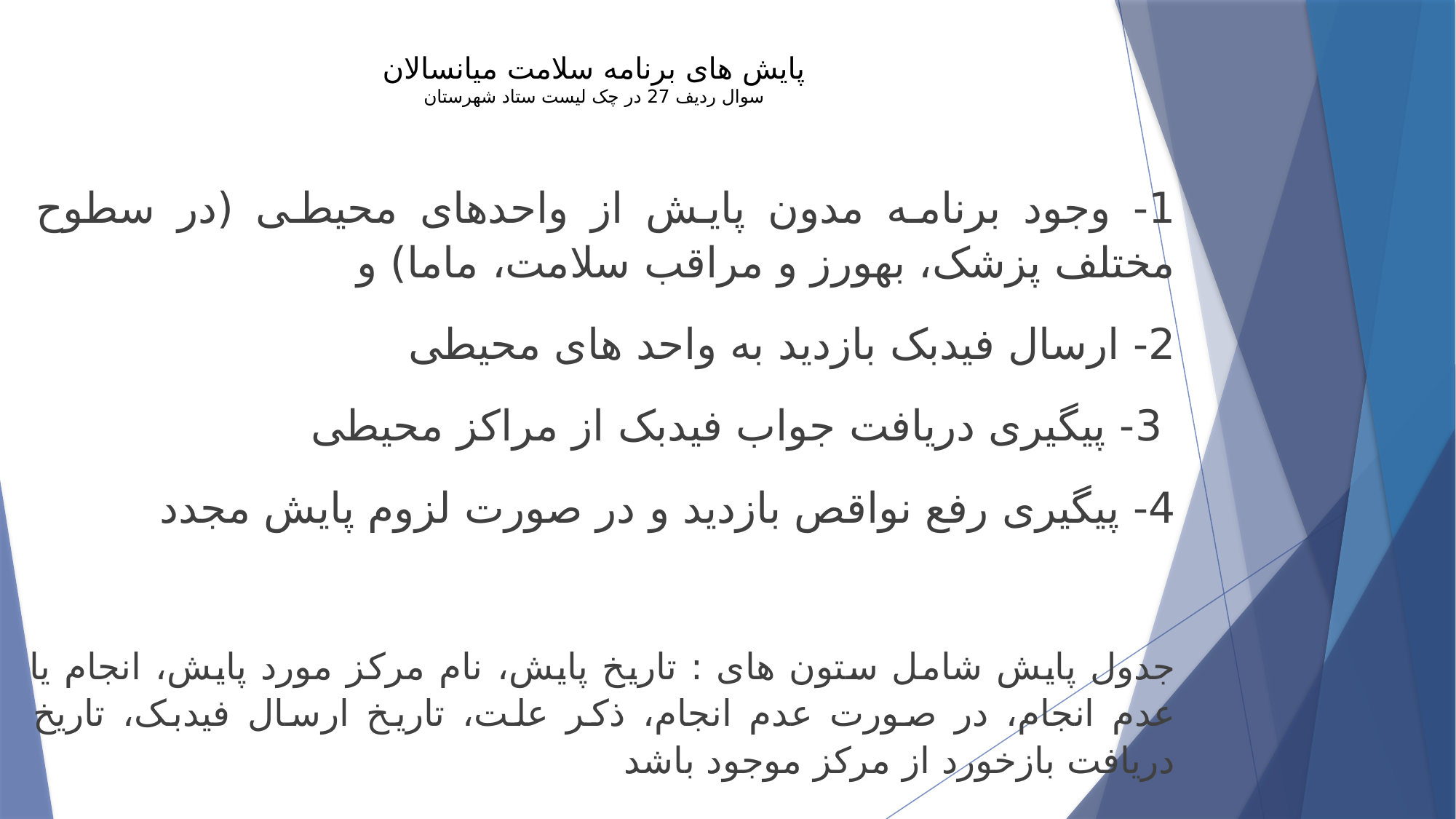

# پایش های برنامه سلامت میانسالان سوال ردیف 27 در چک لیست ستاد شهرستان
1- وجود برنامه مدون پایش از واحدهای محیطی (در سطوح مختلف پزشک، بهورز و مراقب سلامت، ماما) و
2- ارسال فیدبک بازدید به واحد های محیطی
 3- پیگیری دریافت جواب فیدبک از مراکز محیطی
4- پیگیری رفع نواقص بازدید و در صورت لزوم پایش مجدد

جدول پایش شامل ستون های : تاریخ پایش، نام مرکز مورد پایش، انجام یا عدم انجام، در صورت عدم انجام، ذکر علت، تاریخ ارسال فیدبک، تاریخ دریافت بازخورد از مرکز موجود باشد